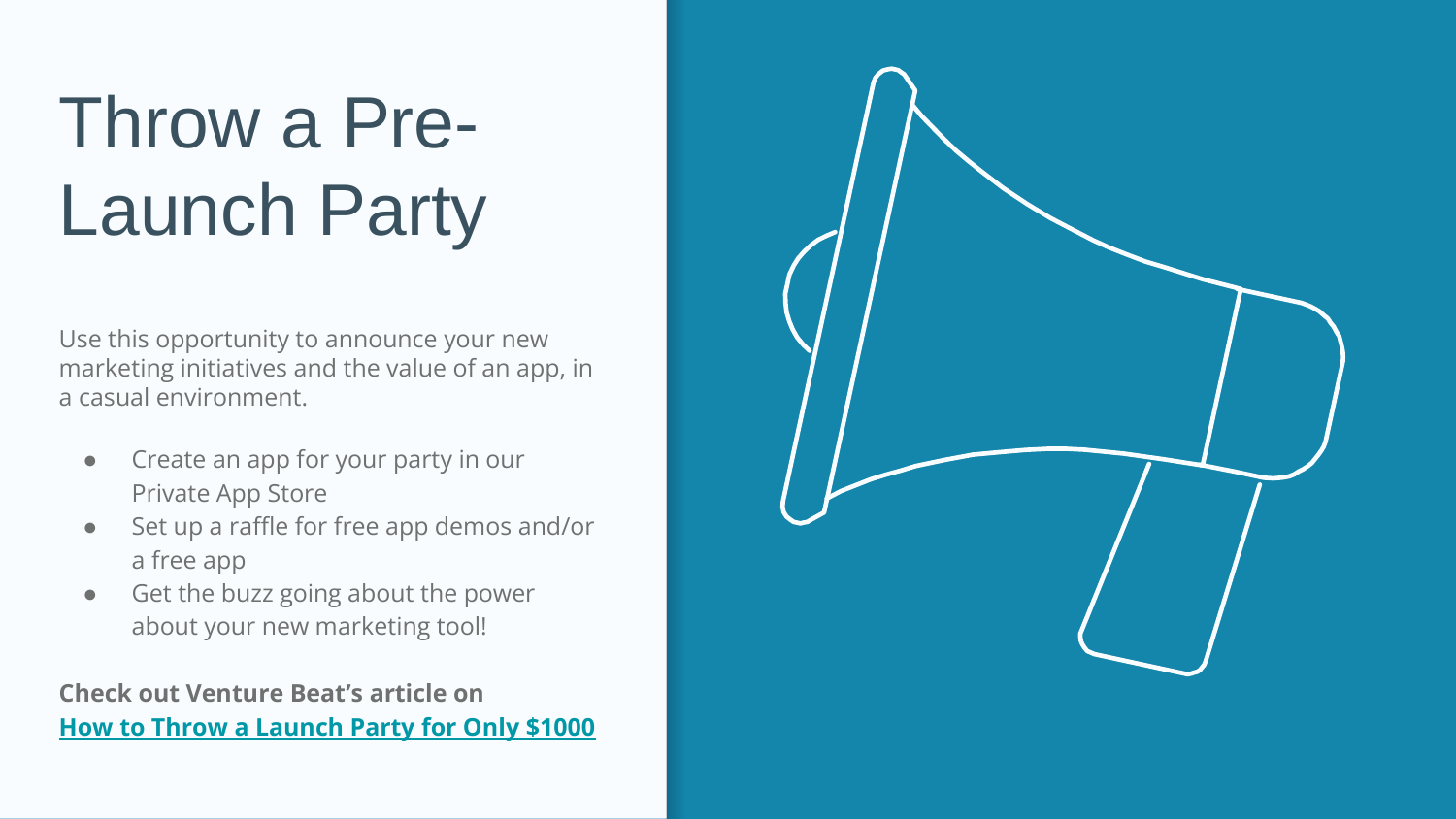

# Throw a Pre-Launch Party

Use this opportunity to announce your new marketing initiatives and the value of an app, in a casual environment.

Create an app for your party in our Private App Store
Set up a raffle for free app demos and/or a free app
Get the buzz going about the power about your new marketing tool!

Check out Venture Beat’s article on How to Throw a Launch Party for Only $1000